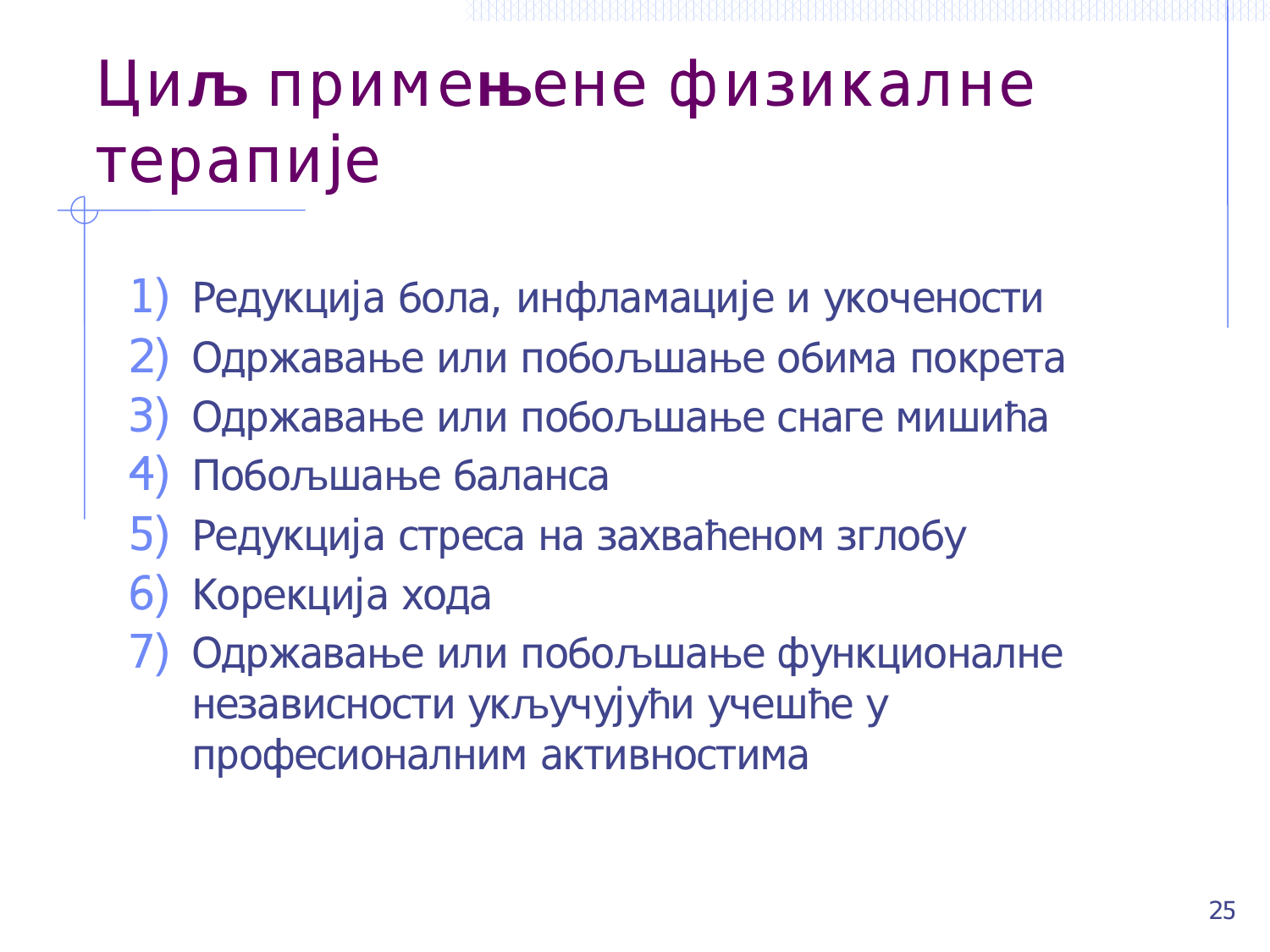

# Циљ примењене физикалне терапије
Редукција бола, инфламације и укочености
Одржавање или побољшање обима покрета
Одржавање или побољшање снаге мишића
Побољшање баланса
Редукција стреса на захваћеном зглобу
Корекција хода
Одржавање или побољшање функционалне независности укључујући учешће у професионалним активностима
25